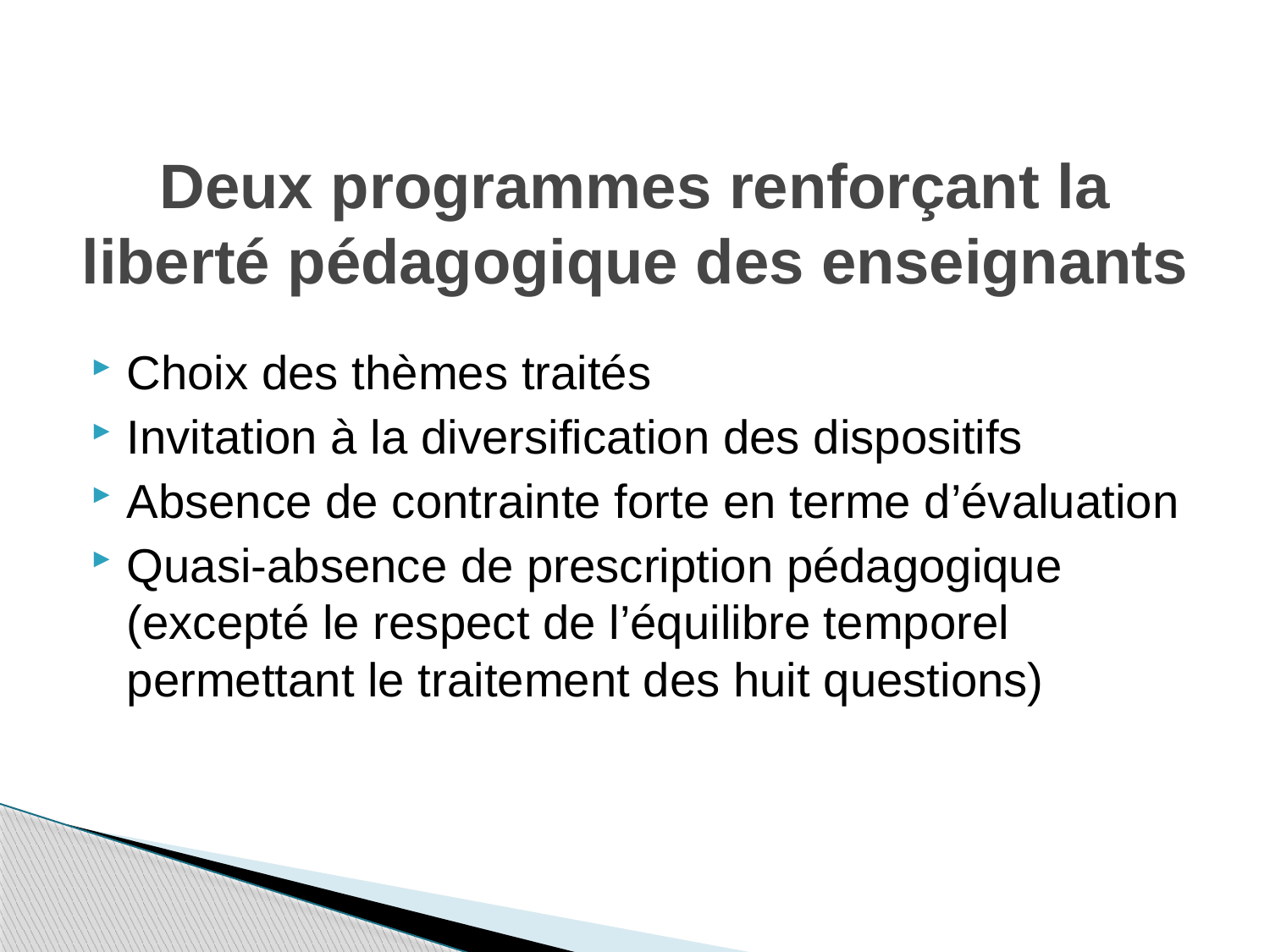

# Deux programmes renforçant la liberté pédagogique des enseignants
Choix des thèmes traités
Invitation à la diversification des dispositifs
Absence de contrainte forte en terme d’évaluation
Quasi-absence de prescription pédagogique (excepté le respect de l’équilibre temporel permettant le traitement des huit questions)